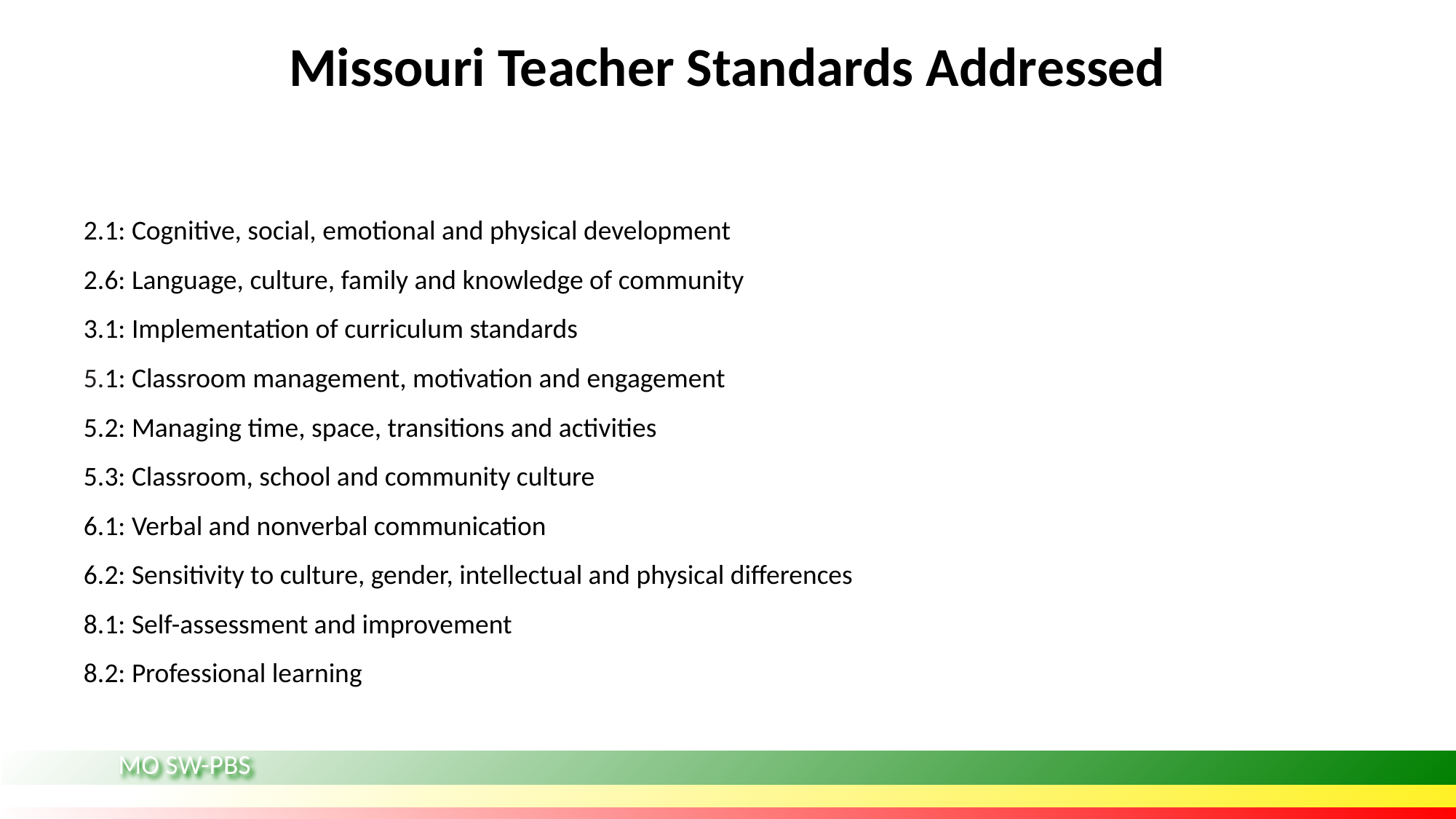

# Missouri Teacher Standards Addressed
2.1: Cognitive, social, emotional and physical development
2.6: Language, culture, family and knowledge of community
3.1: Implementation of curriculum standards
5.1: Classroom management, motivation and engagement
5.2: Managing time, space, transitions and activities
5.3: Classroom, school and community culture
6.1: Verbal and nonverbal communication
6.2: Sensitivity to culture, gender, intellectual and physical differences
8.1: Self-assessment and improvement
8.2: Professional learning